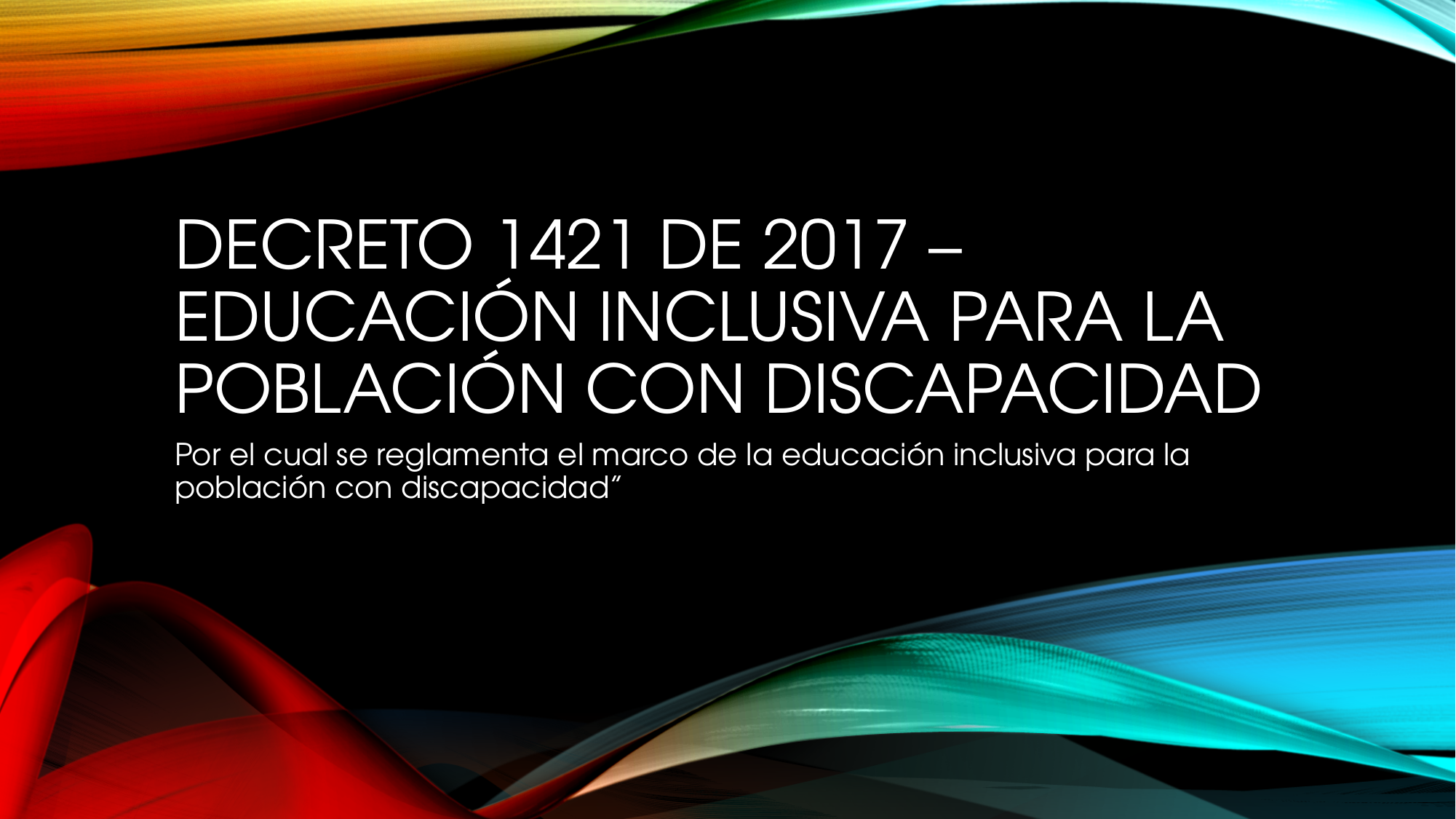

# Decreto 1421 de 2017 – Educación Inclusiva para la Población con Discapacidad
Por el cual se reglamenta el marco de la educación inclusiva para la población con discapacidad”